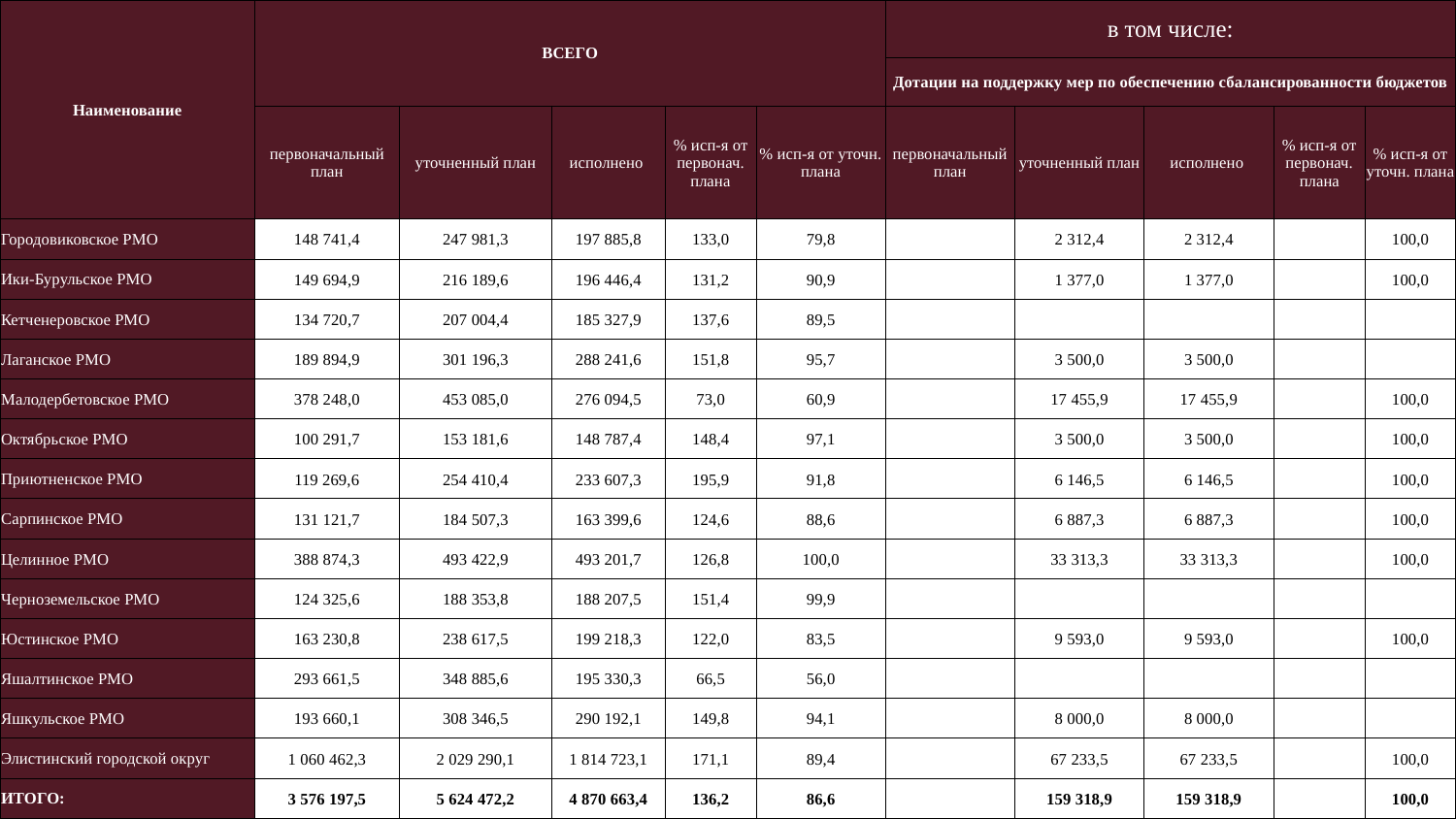

| Наименование | ВСЕГО |  |  |  |  | в том числе: |  |  |  |  |
| --- | --- | --- | --- | --- | --- | --- | --- | --- | --- | --- |
|  |  |  |  |  |  | Дотации на поддержку мер по обеспечению сбалансированности бюджетов |  |  |  |  |
|  | первоначальный план | уточненный план | исполнено | % исп-я от первонач. плана | % исп-я от уточн. плана | первоначальный план | уточненный план | исполнено | % исп-я от первонач. плана | % исп-я от уточн. плана |
| Городовиковское РМО | 148 741,4 | 247 981,3 | 197 885,8 | 133,0 | 79,8 |  | 2 312,4 | 2 312,4 |  | 100,0 |
| Ики-Бурульское РМО | 149 694,9 | 216 189,6 | 196 446,4 | 131,2 | 90,9 |  | 1 377,0 | 1 377,0 |  | 100,0 |
| Кетченеровское РМО | 134 720,7 | 207 004,4 | 185 327,9 | 137,6 | 89,5 |  |  |  |  |  |
| Лаганское РМО | 189 894,9 | 301 196,3 | 288 241,6 | 151,8 | 95,7 |  | 3 500,0 | 3 500,0 |  |  |
| Малодербетовское РМО | 378 248,0 | 453 085,0 | 276 094,5 | 73,0 | 60,9 |  | 17 455,9 | 17 455,9 |  | 100,0 |
| Октябрьское РМО | 100 291,7 | 153 181,6 | 148 787,4 | 148,4 | 97,1 |  | 3 500,0 | 3 500,0 |  | 100,0 |
| Приютненское РМО | 119 269,6 | 254 410,4 | 233 607,3 | 195,9 | 91,8 |  | 6 146,5 | 6 146,5 |  | 100,0 |
| Сарпинское РМО | 131 121,7 | 184 507,3 | 163 399,6 | 124,6 | 88,6 |  | 6 887,3 | 6 887,3 |  | 100,0 |
| Целинное РМО | 388 874,3 | 493 422,9 | 493 201,7 | 126,8 | 100,0 |  | 33 313,3 | 33 313,3 |  | 100,0 |
| Черноземельское РМО | 124 325,6 | 188 353,8 | 188 207,5 | 151,4 | 99,9 |  |  |  |  |  |
| Юстинское РМО | 163 230,8 | 238 617,5 | 199 218,3 | 122,0 | 83,5 |  | 9 593,0 | 9 593,0 |  | 100,0 |
| Яшалтинское РМО | 293 661,5 | 348 885,6 | 195 330,3 | 66,5 | 56,0 |  |  |  |  |  |
| Яшкульское РМО | 193 660,1 | 308 346,5 | 290 192,1 | 149,8 | 94,1 |  | 8 000,0 | 8 000,0 |  |  |
| Элистинский городской округ | 1 060 462,3 | 2 029 290,1 | 1 814 723,1 | 171,1 | 89,4 |  | 67 233,5 | 67 233,5 |  | 100,0 |
| ИТОГО: | 3 576 197,5 | 5 624 472,2 | 4 870 663,4 | 136,2 | 86,6 |  | 159 318,9 | 159 318,9 |  | 100,0 |
32